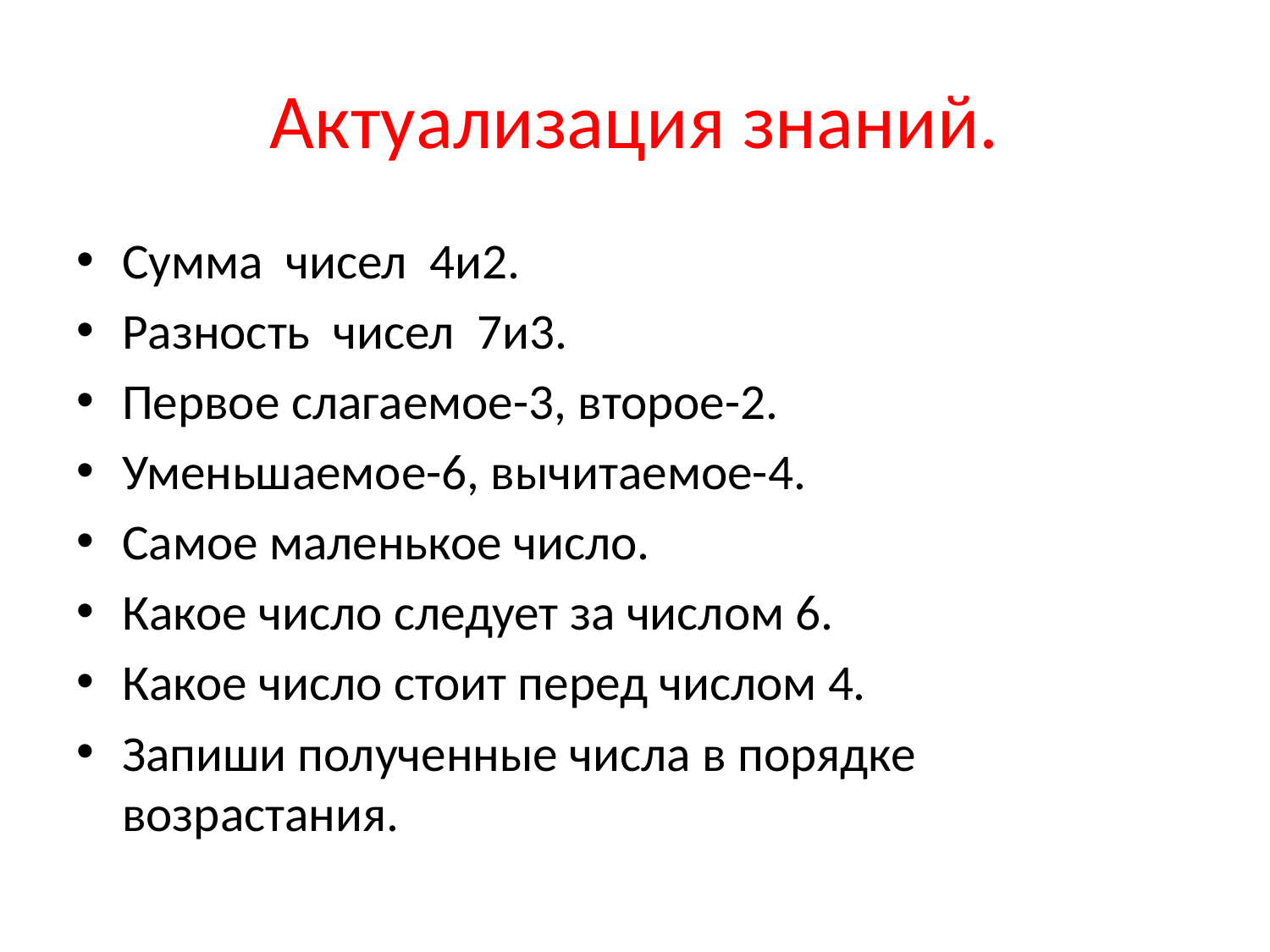

# Актуализация знаний.
Сумма  чисел  4и2.
Разность  чисел  7и3.
Первое слагаемое-3, второе-2.
Уменьшаемое-6, вычитаемое-4.
Самое маленькое число.
Какое число следует за числом 6.
Какое число стоит перед числом 4.
Запиши полученные числа в порядке возрастания.